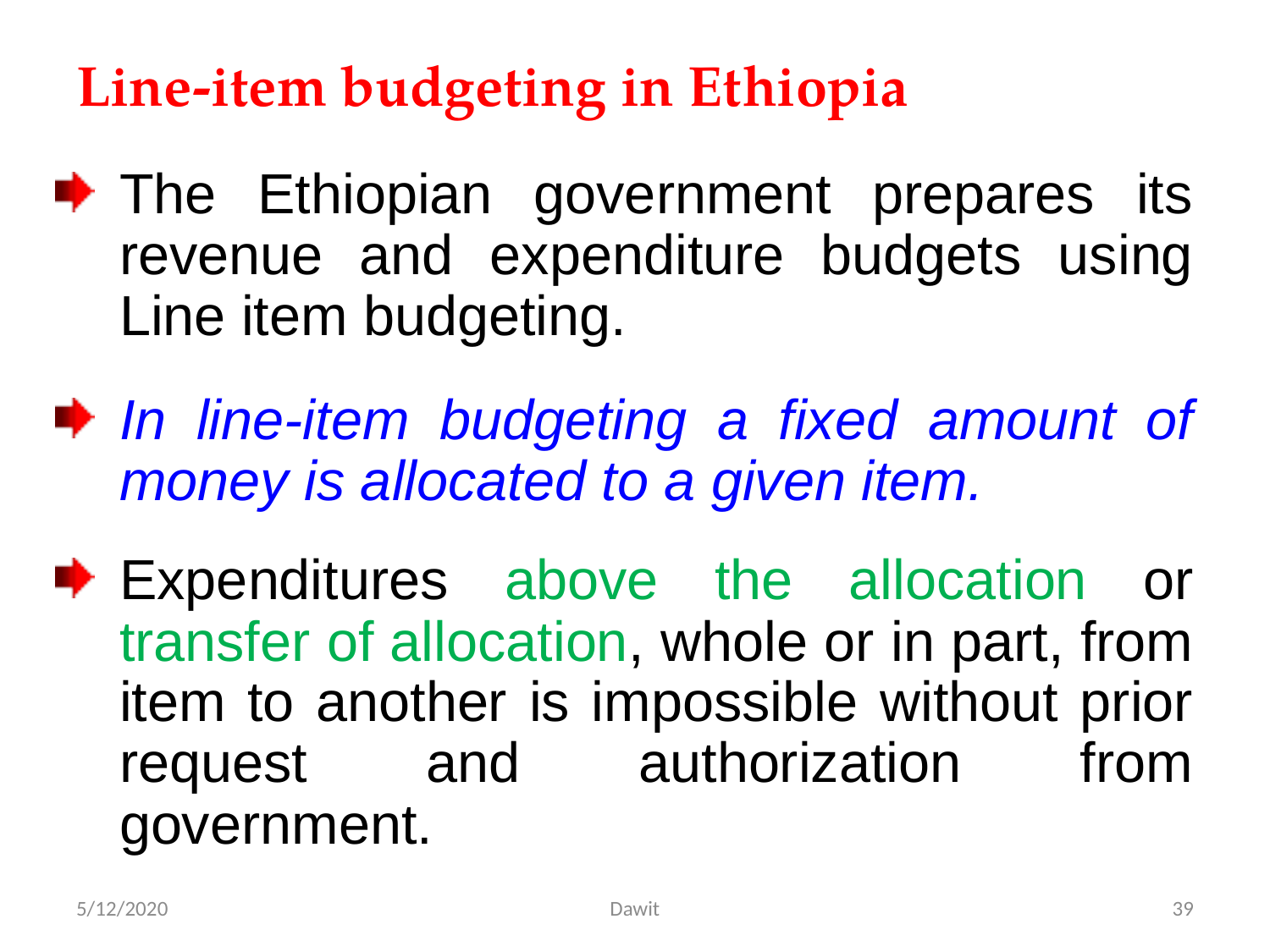

# Line-item budgeting in Ethiopia
The Ethiopian government prepares its revenue and expenditure budgets using Line item budgeting.

In line-item budgeting a fixed amount of money is allocated to a given item.

Expenditures above the allocation or transfer of allocation, whole or in part, from item to another is impossible without prior request and authorization from government.

5/12/2020
Dawit
39